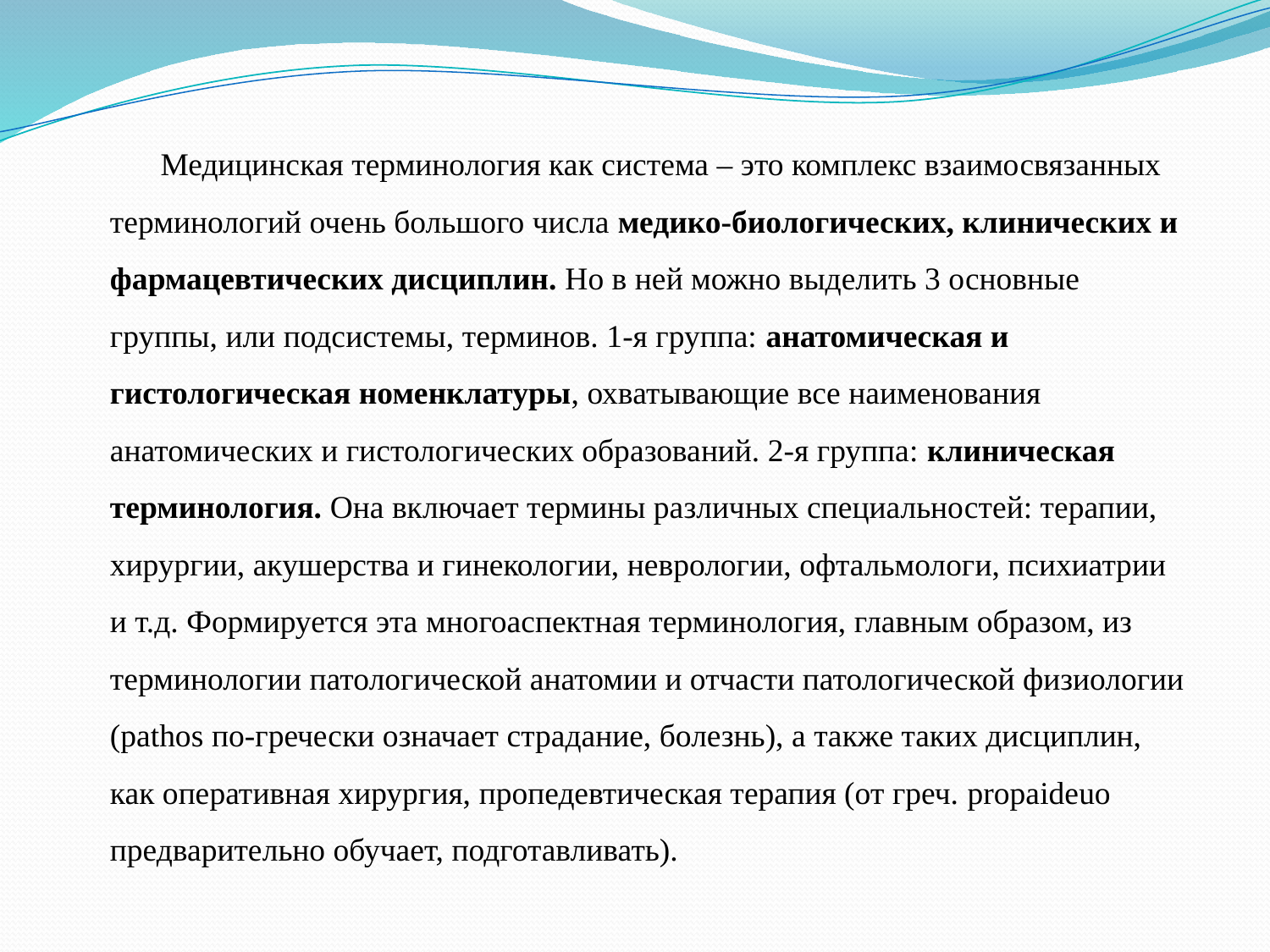

Медицинская терминология как система – это комплекс взаимосвязанных терминологий очень большого числа медико-биологических, клинических и фармацевтических дисциплин. Но в ней можно выделить 3 основные группы, или подсистемы, терминов. 1-я группа: анатомическая и гистологическая номенклатуры, охватывающие все наименования анатомических и гистологических образований. 2-я группа: клиническая терминология. Она включает термины различных специальностей: терапии, хирургии, акушерства и гинекологии, неврологии, офтальмологи, психиатрии и т.д. Формируется эта многоаспектная терминология, главным образом, из терминологии патологической анатомии и отчасти патологической физиологии (pathos по-гречески означает страдание, болезнь), а также таких дисциплин, как оперативная хирургия, пропедевтическая терапия (от греч. propaideuo предварительно обучает, подготавливать).